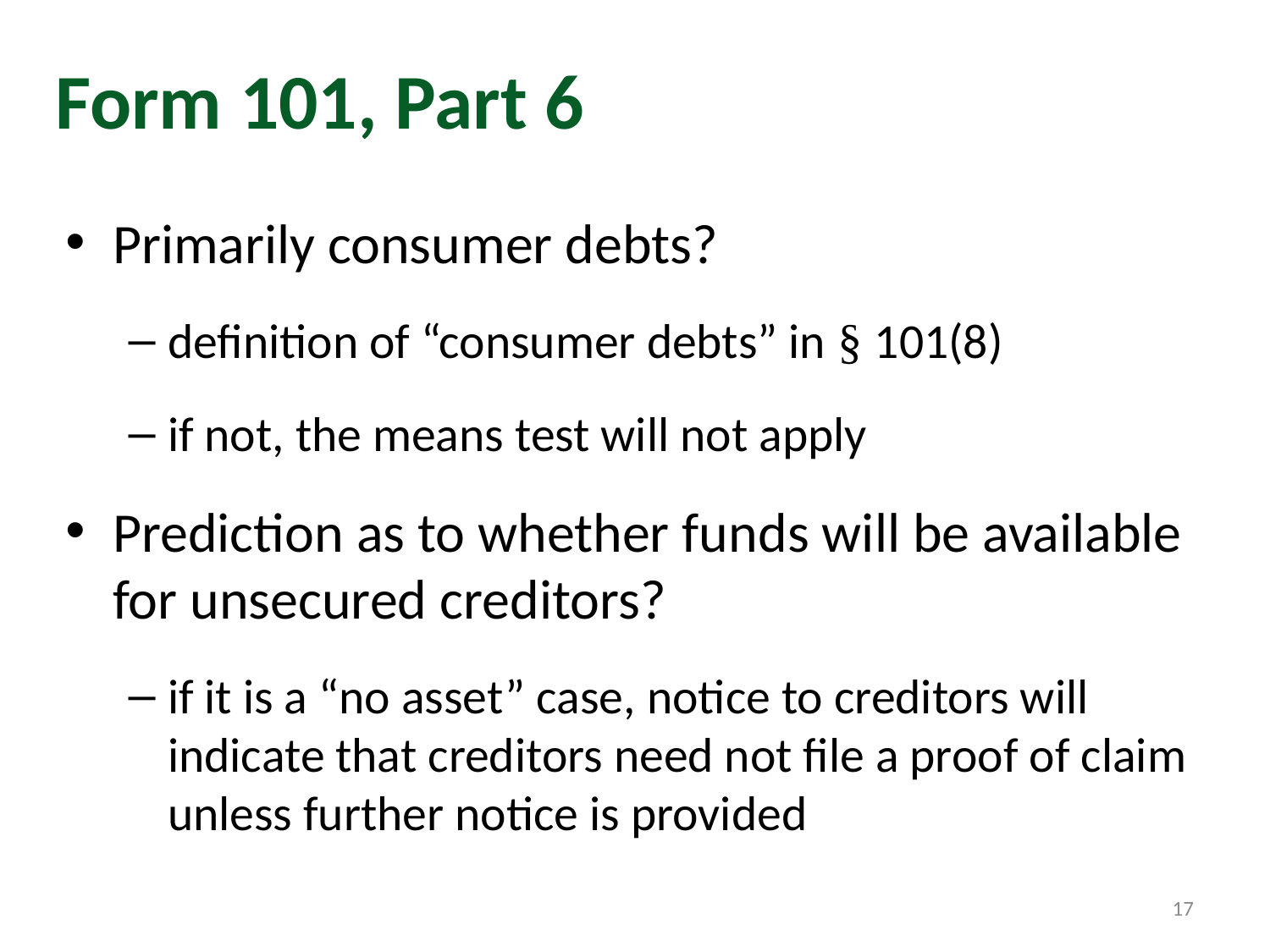

# Form 101, Part 6
Primarily consumer debts?
definition of “consumer debts” in § 101(8)
if not, the means test will not apply
Prediction as to whether funds will be available for unsecured creditors?
if it is a “no asset” case, notice to creditors will indicate that creditors need not file a proof of claim unless further notice is provided

17